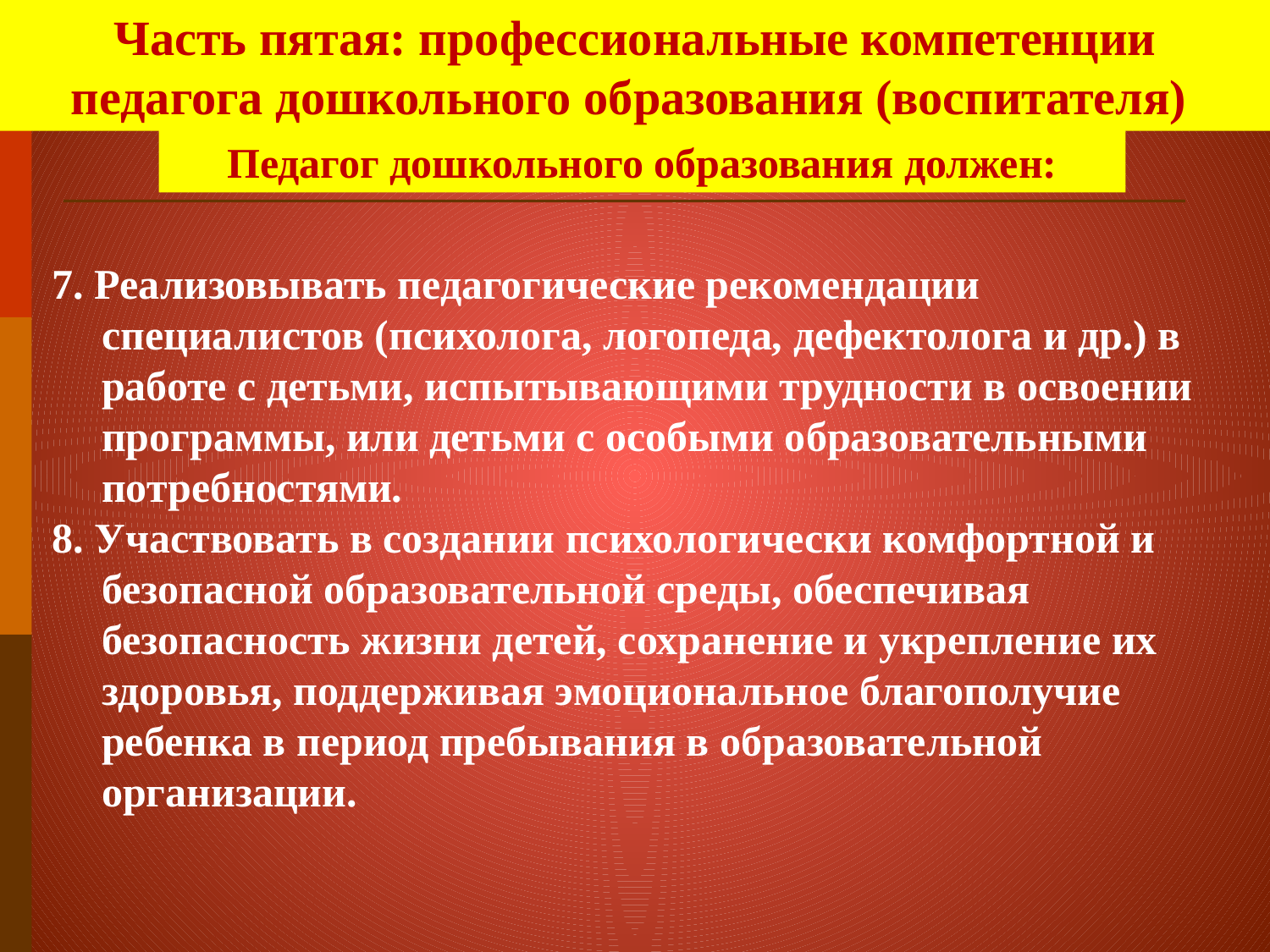

Часть пятая: профессиональные компетенции педагога дошкольного образования (воспитателя)
Педагог дошкольного образования должен:
7. Реализовывать педагогические рекомендации специалистов (психолога, логопеда, дефектолога и др.) в работе с детьми, испытывающими трудности в освоении программы, или детьми с особыми образовательными потребностями.
8. Участвовать в создании психологически комфортной и безопасной образовательной среды, обеспечивая безопасность жизни детей, сохранение и укрепление их здоровья, поддерживая эмоциональное благополучие ребенка в период пребывания в образовательной организации.